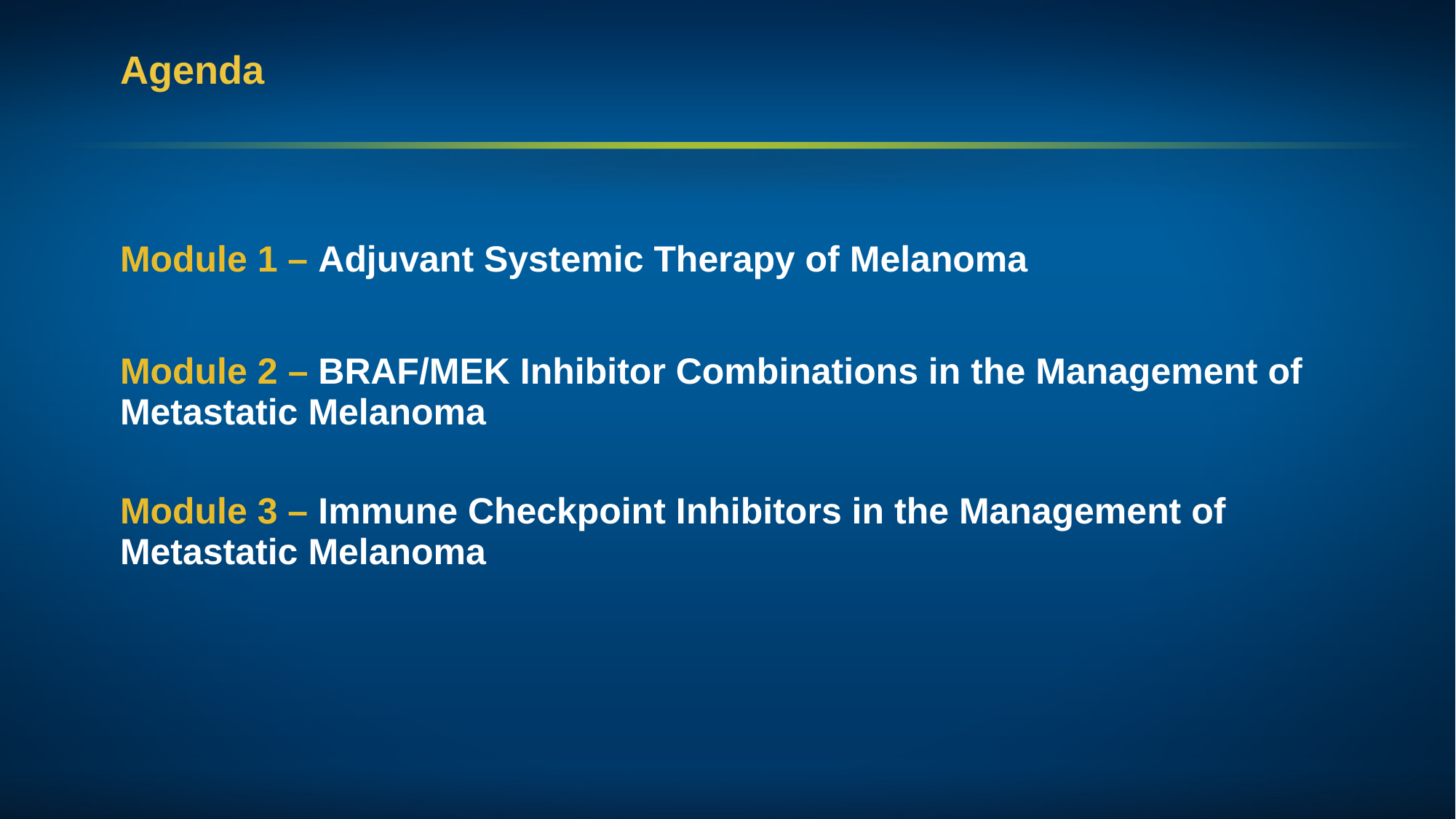

# Agenda
| Module 1 – Adjuvant Systemic Therapy of Melanoma |
| --- |
| Module 2 – BRAF/MEK Inhibitor Combinations in the Management of Metastatic Melanoma |
| Module 3 – Immune Checkpoint Inhibitors in the Management of Metastatic Melanoma |